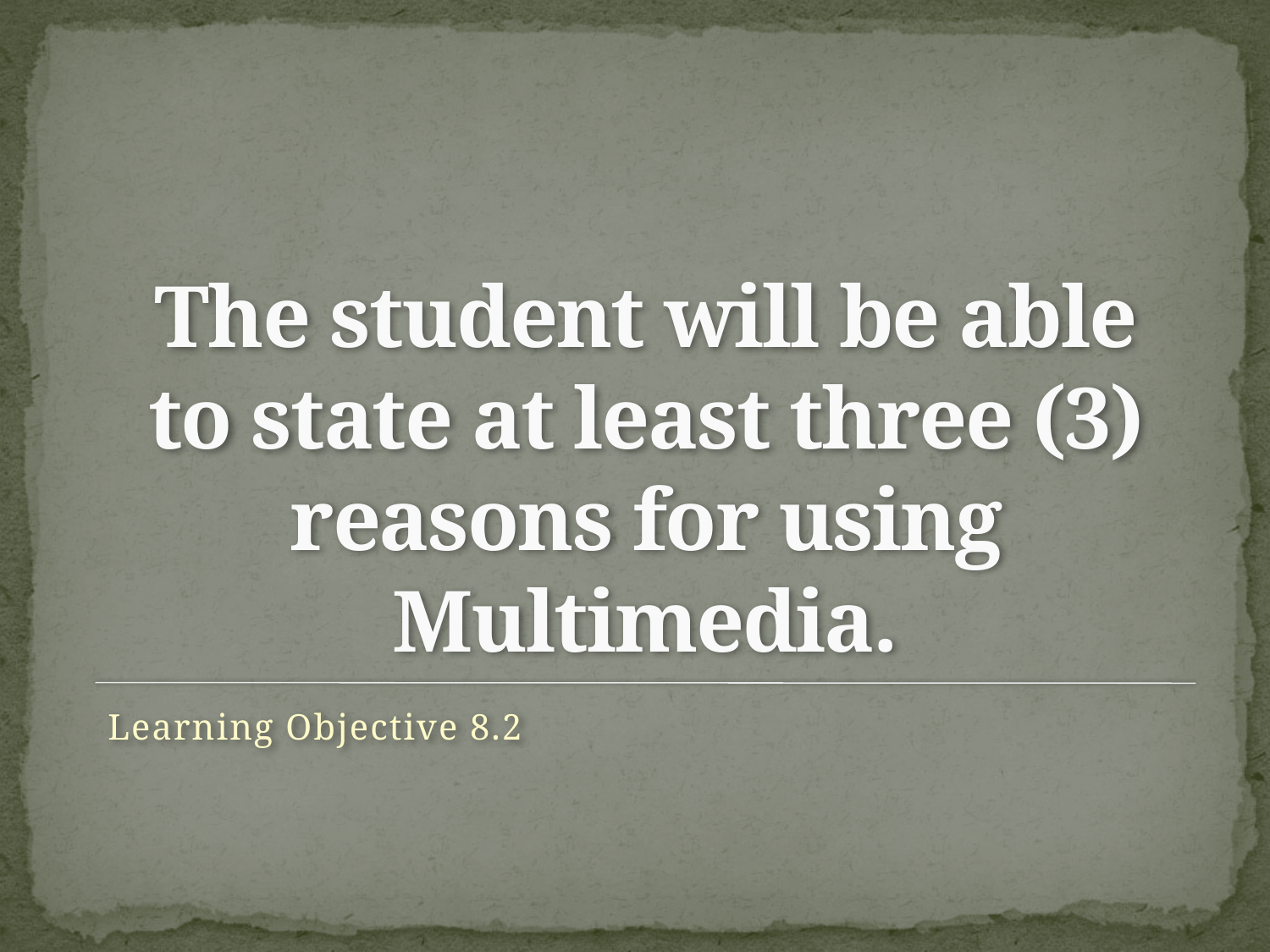

# The student will be able to state at least three (3) reasons for using Multimedia.
Learning Objective 8.2